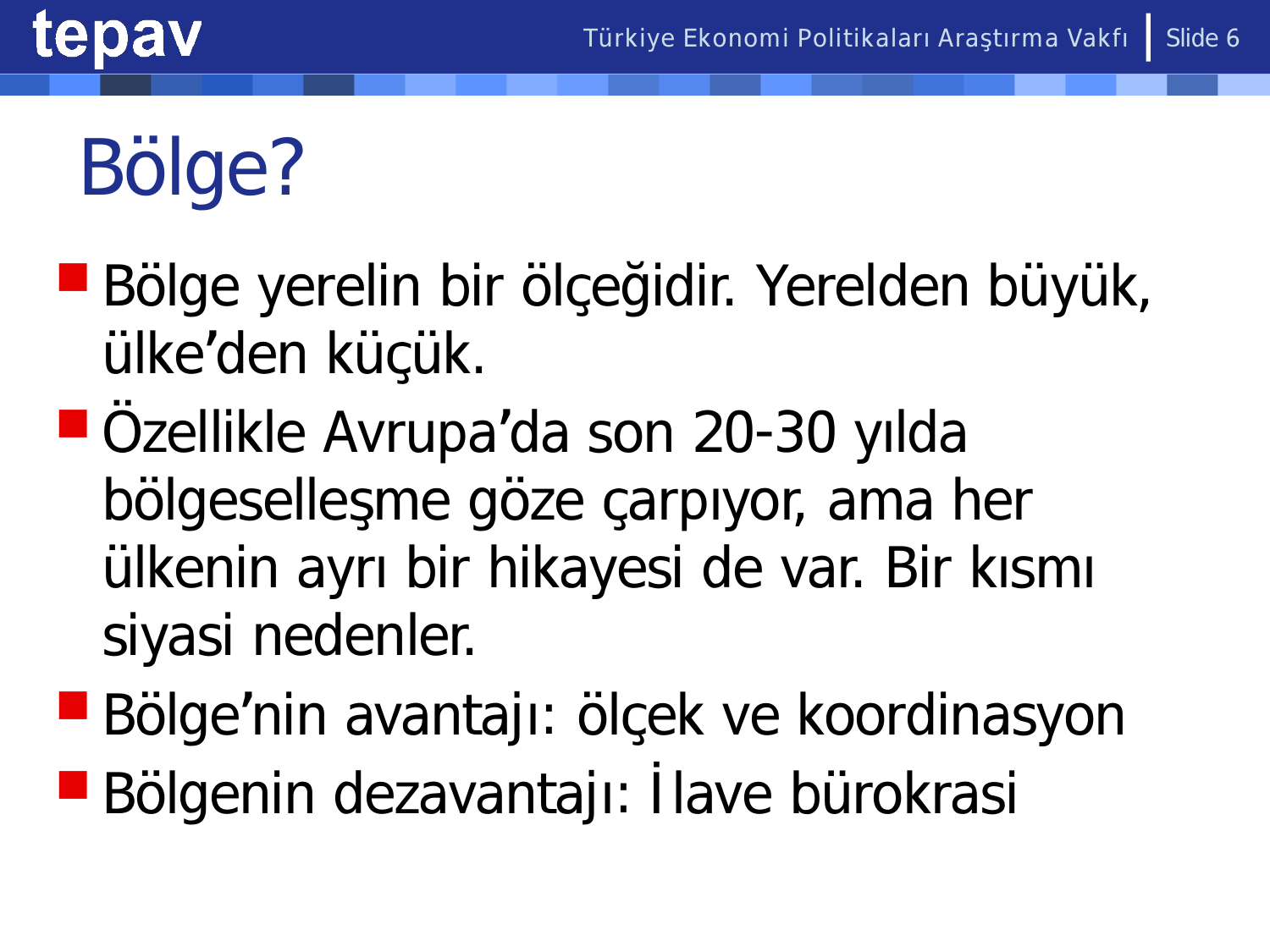

Türkiye Ekonomi Politikaları Araştırma Vakfı
Slide 6
# Bölge?
Bölge yerelin bir ölçeğidir. Yerelden büyük, ülke’den küçük.
Özellikle Avrupa’da son 20-30 yılda bölgeselleşme göze çarpıyor, ama her ülkenin ayrı bir hikayesi de var. Bir kısmı siyasi nedenler.
Bölge’nin avantajı: ölçek ve koordinasyon
Bölgenin dezavantajı: İlave bürokrasi